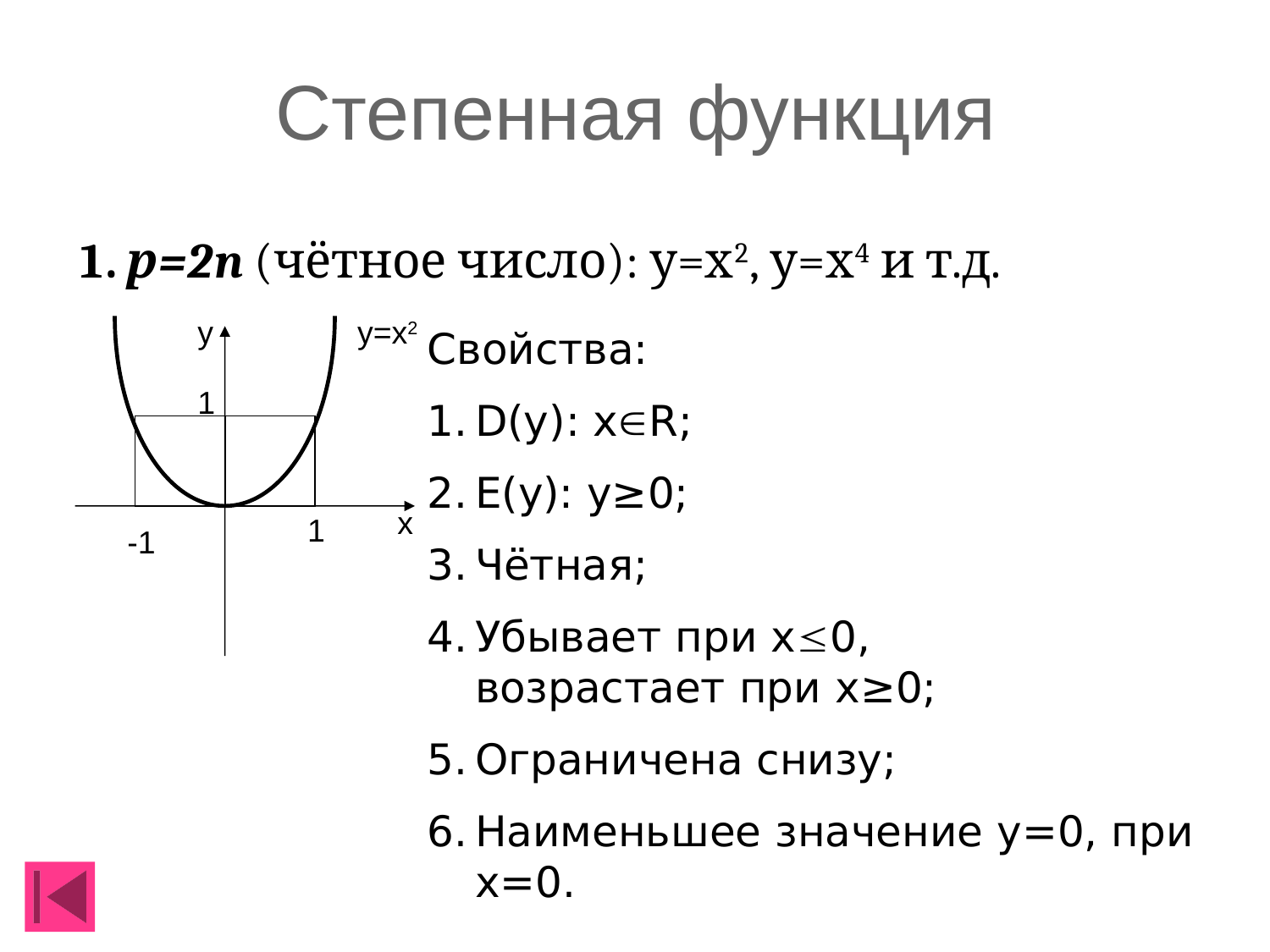

# Степенная функция
1. р=2n (чётное число): у=х2, у=х4 и т.д.
у
у=х2

1

х
1

-1
Свойства:
D(y): x∈R;
E(y): y≥0;
Чётная;
Убывает при х≤0,
возрастает при х≥0;
Ограничена снизу;
Наименьшее значение у=0, при х=0.